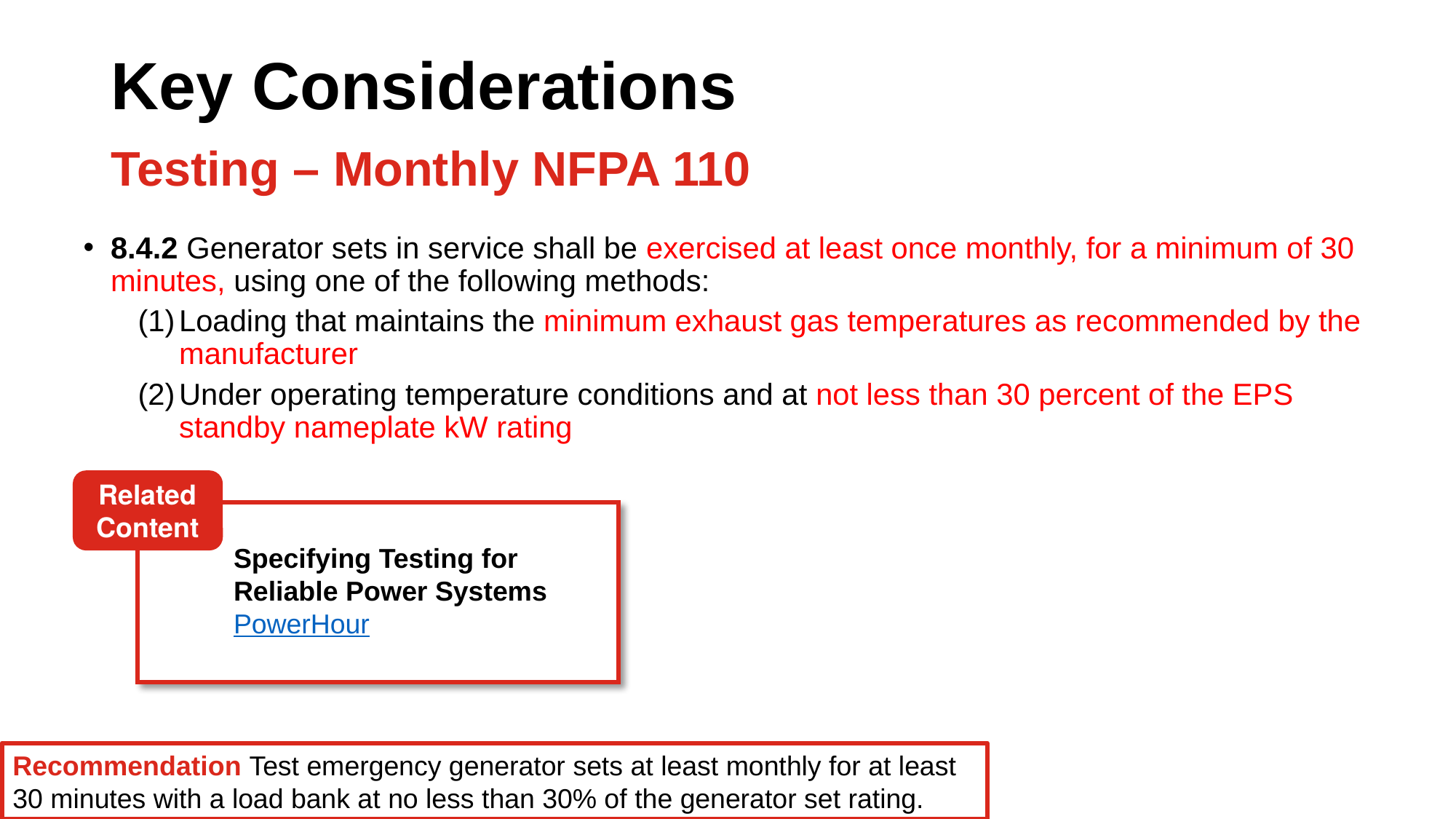

# Key Considerations Testing – Monthly NFPA 110
8.4.2 Generator sets in service shall be exercised at least once monthly, for a minimum of 30 minutes, using one of the following methods:
Loading that maintains the minimum exhaust gas temperatures as recommended by the manufacturer
Under operating temperature conditions and at not less than 30 percent of the EPS standby nameplate kW rating

Related Content
Specifying Testing for Reliable Power Systems
PowerHour

Recommendation Test emergency generator sets at least monthly for at least 30 minutes with a load bank at no less than 30% of the generator set rating.